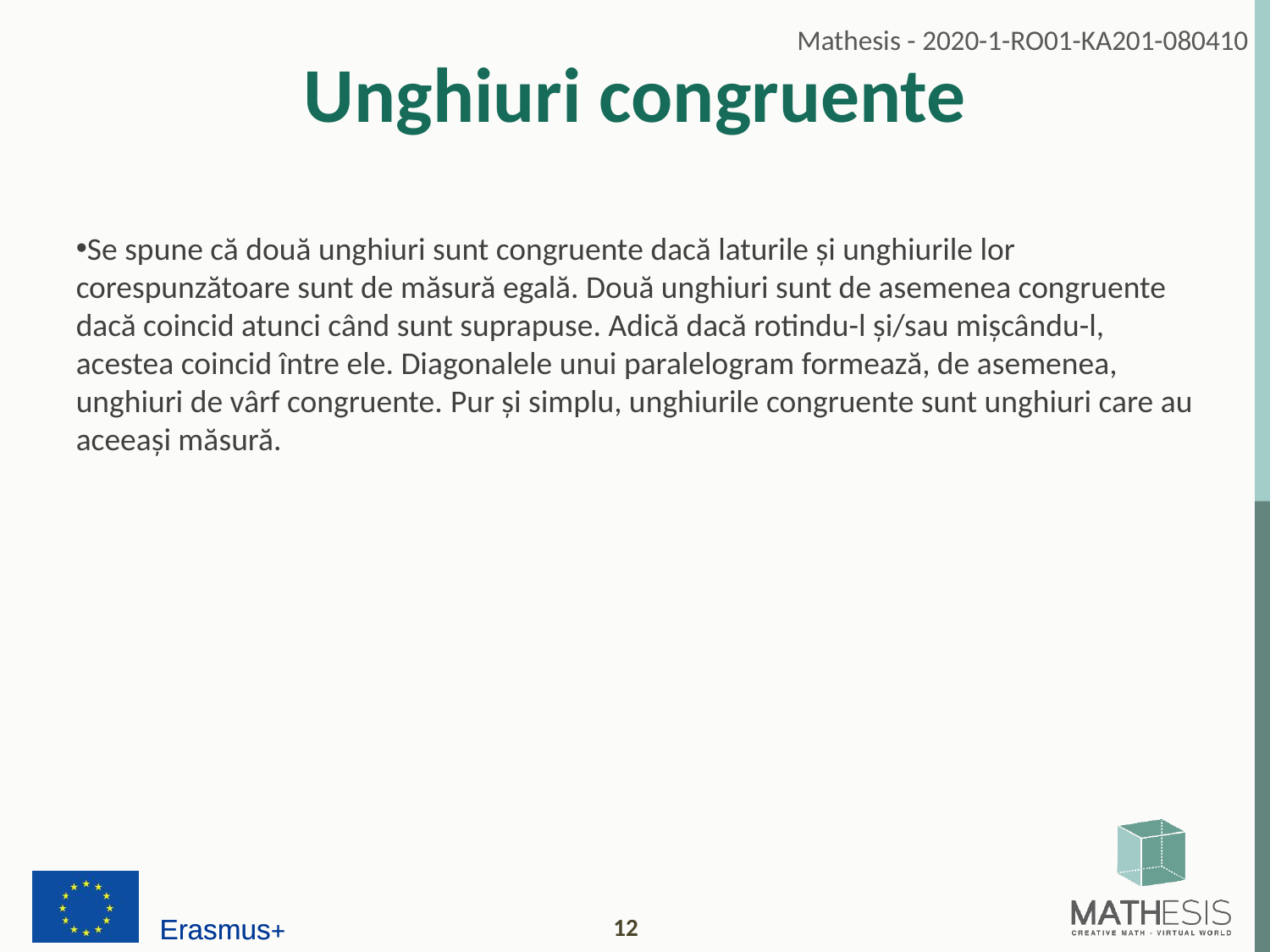

# Unghiuri congruente
Se spune că două unghiuri sunt congruente dacă laturile și unghiurile lor corespunzătoare sunt de măsură egală. Două unghiuri sunt de asemenea congruente dacă coincid atunci când sunt suprapuse. Adică dacă rotindu-l și/sau mișcându-l, acestea coincid între ele. Diagonalele unui paralelogram formează, de asemenea, unghiuri de vârf congruente. Pur și simplu, unghiurile congruente sunt unghiuri care au aceeași măsură.